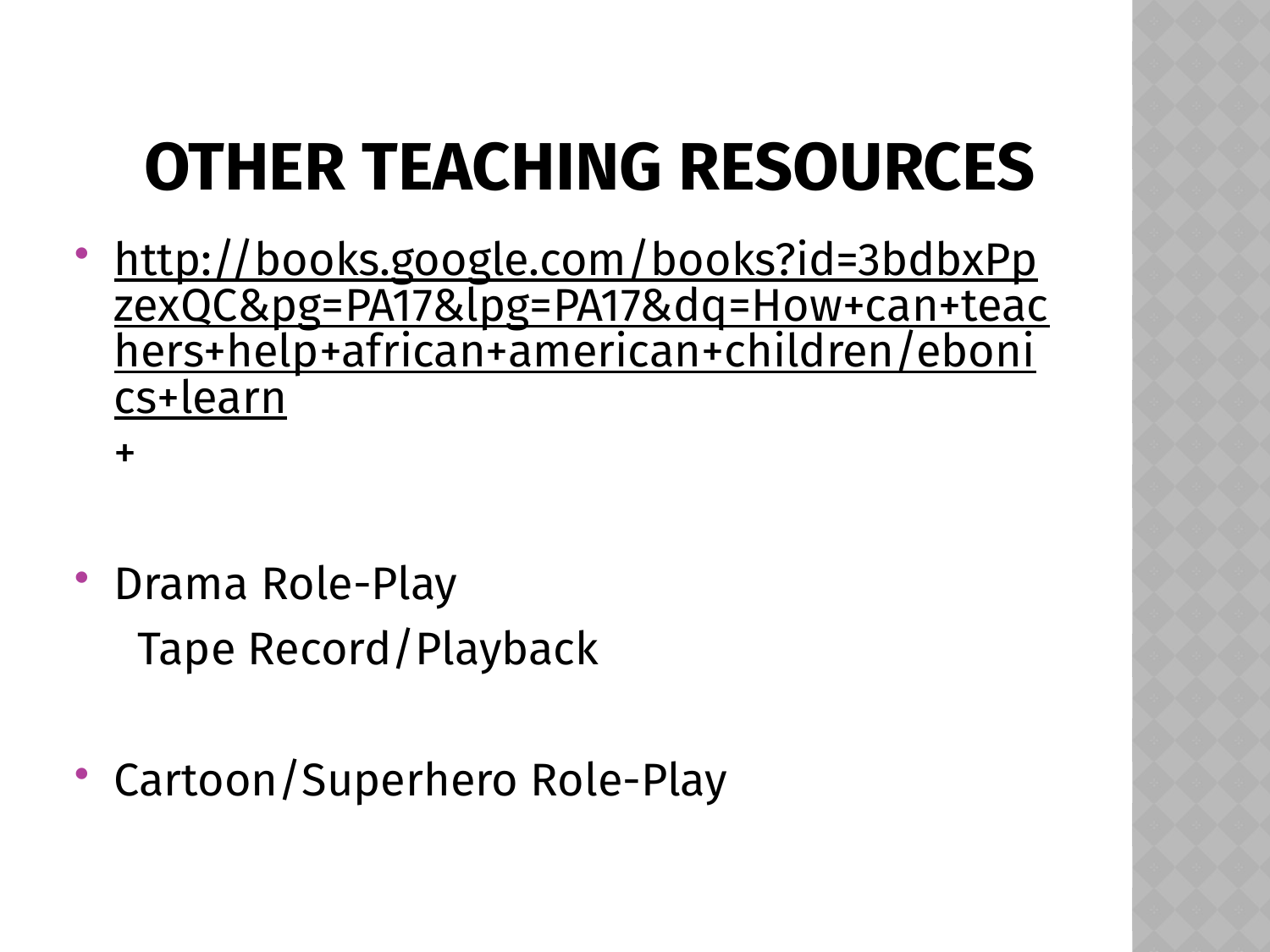

# Other Teaching Resources
http://books.google.com/books?id=3bdbxPpzexQC&pg=PA17&lpg=PA17&dq=How+can+teachers+help+african+american+children/ebonics+learn+

Drama Role-Play
     Tape Record/Playback

Cartoon/Superhero Role-Play